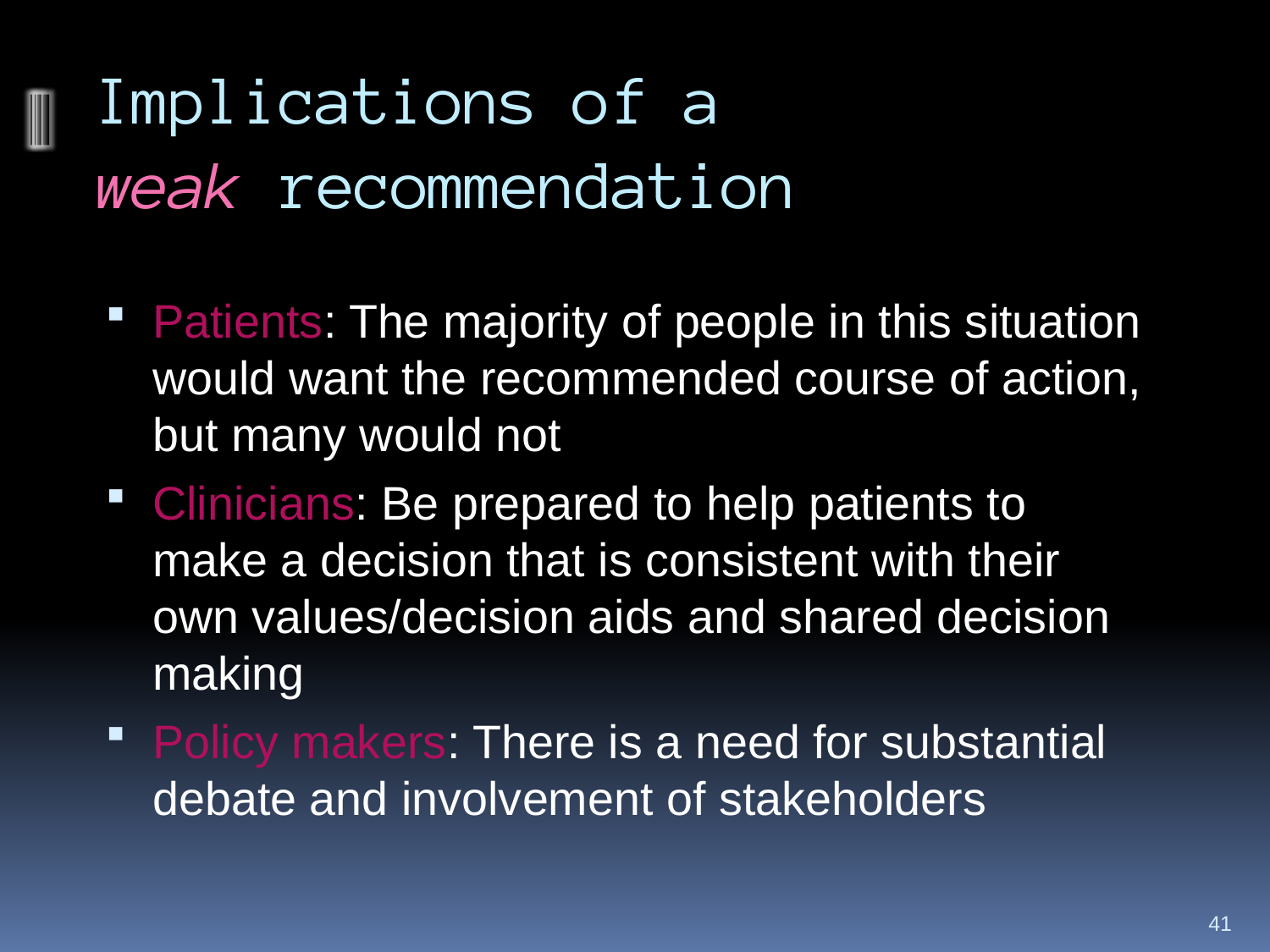

# Implications of a weak recommendation
Patients: The majority of people in this situation would want the recommended course of action, but many would not
Clinicians: Be prepared to help patients to make a decision that is consistent with their own values/decision aids and shared decision making
Policy makers: There is a need for substantial debate and involvement of stakeholders
41